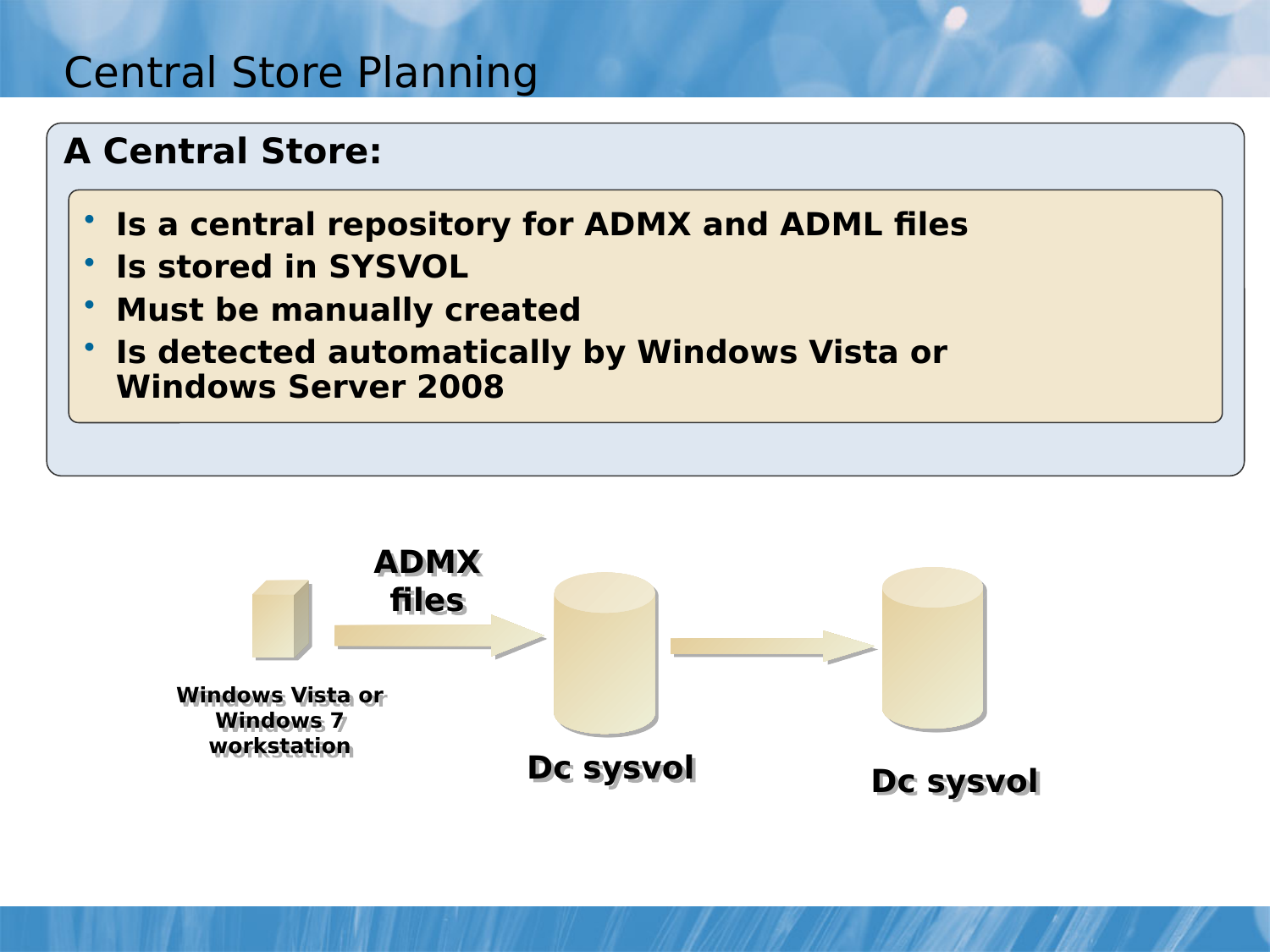

# Central Store Planning
A Central Store:

Is a central repository for ADMX and ADML files
Is stored in SYSVOL
Must be manually created
Is detected automatically by Windows Vista or
Windows Server 2008
ADMX files

Windows Vista or Windows 7 workstation
Dc sysvol
Dc sysvol